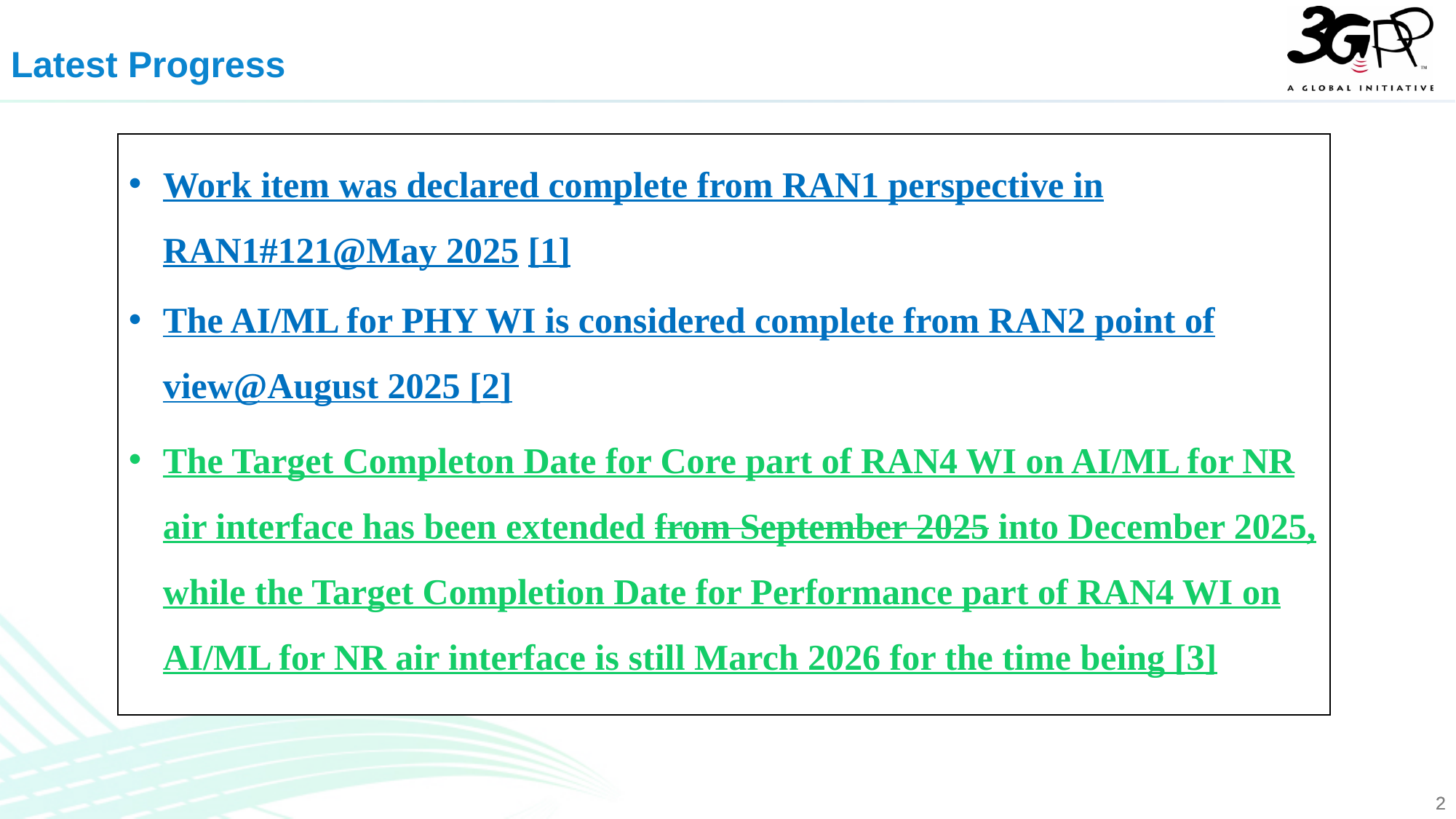

Latest Progress
Work item was declared complete from RAN1 perspective in RAN1#121@May 2025 [1]
The AI/ML for PHY WI is considered complete from RAN2 point of view@August 2025 [2]
The Target Completon Date for Core part of RAN4 WI on AI/ML for NR air interface has been extended from September 2025 into December 2025, while the Target Completion Date for Performance part of RAN4 WI on AI/ML for NR air interface is still March 2026 for the time being [3]